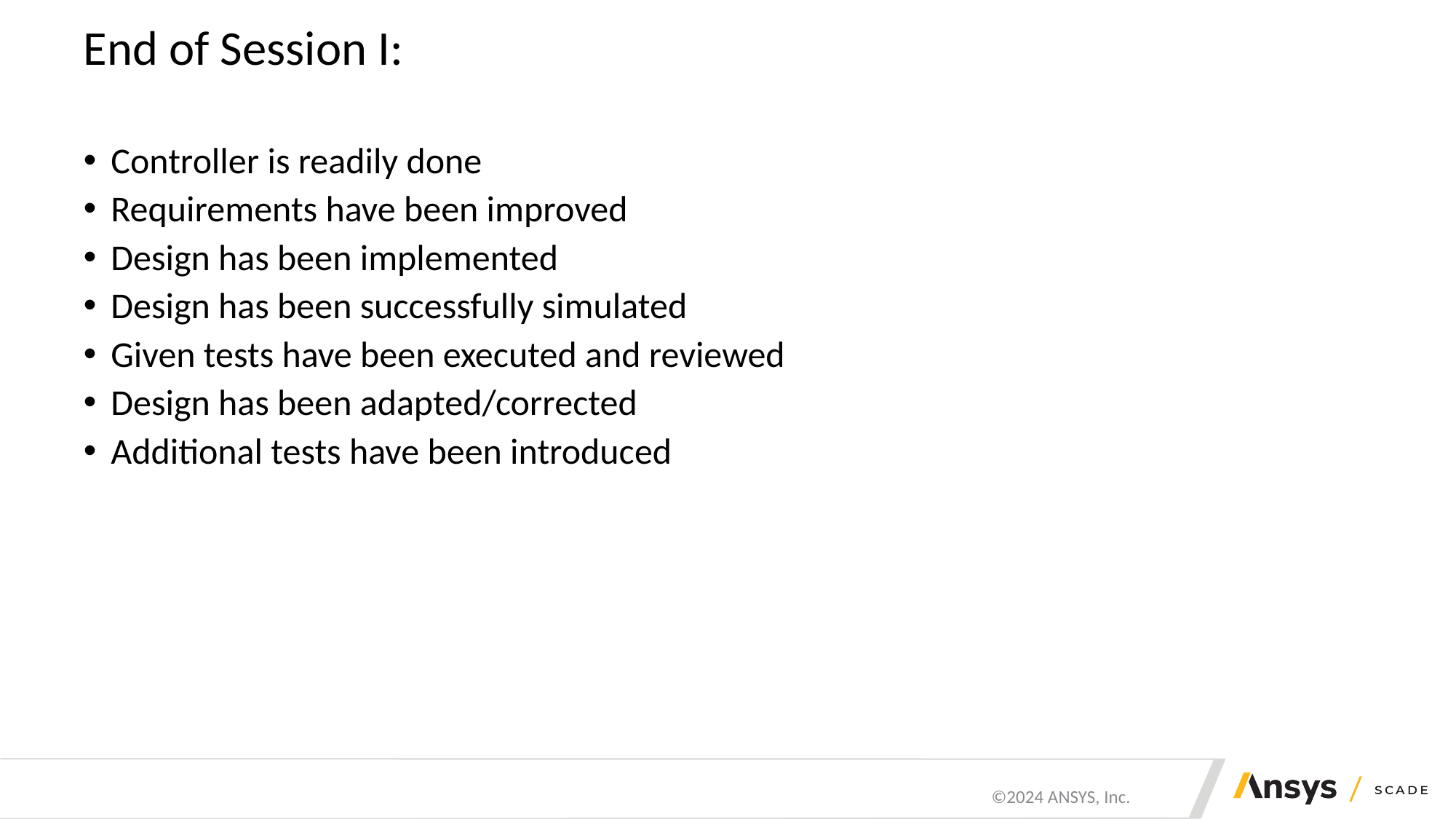

# End of Session I:
Controller is readily done
Requirements have been improved
Design has been implemented
Design has been successfully simulated
Given tests have been executed and reviewed
Design has been adapted/corrected
Additional tests have been introduced